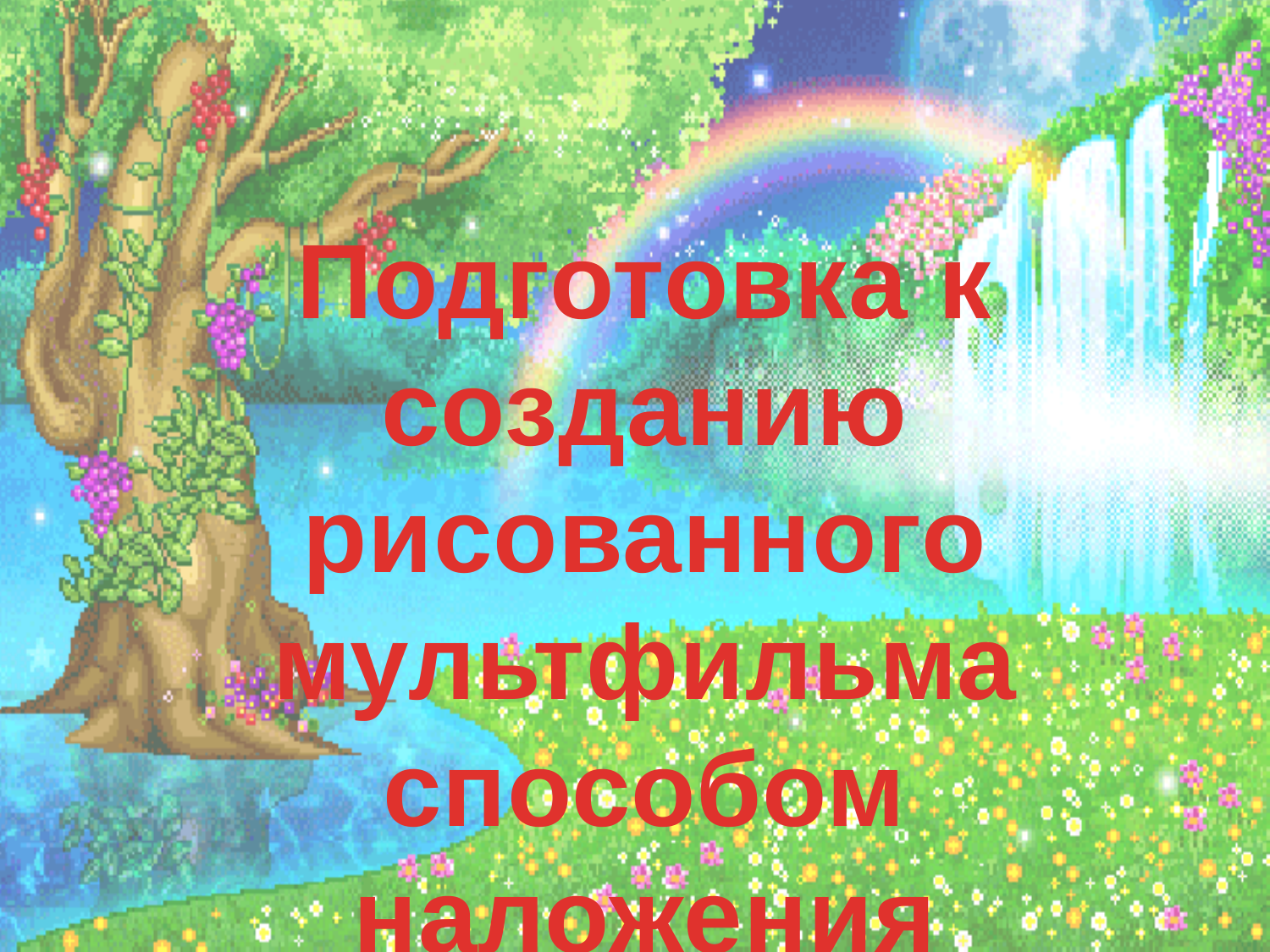

Подготовка к созданию рисованного мультфильма способом наложения